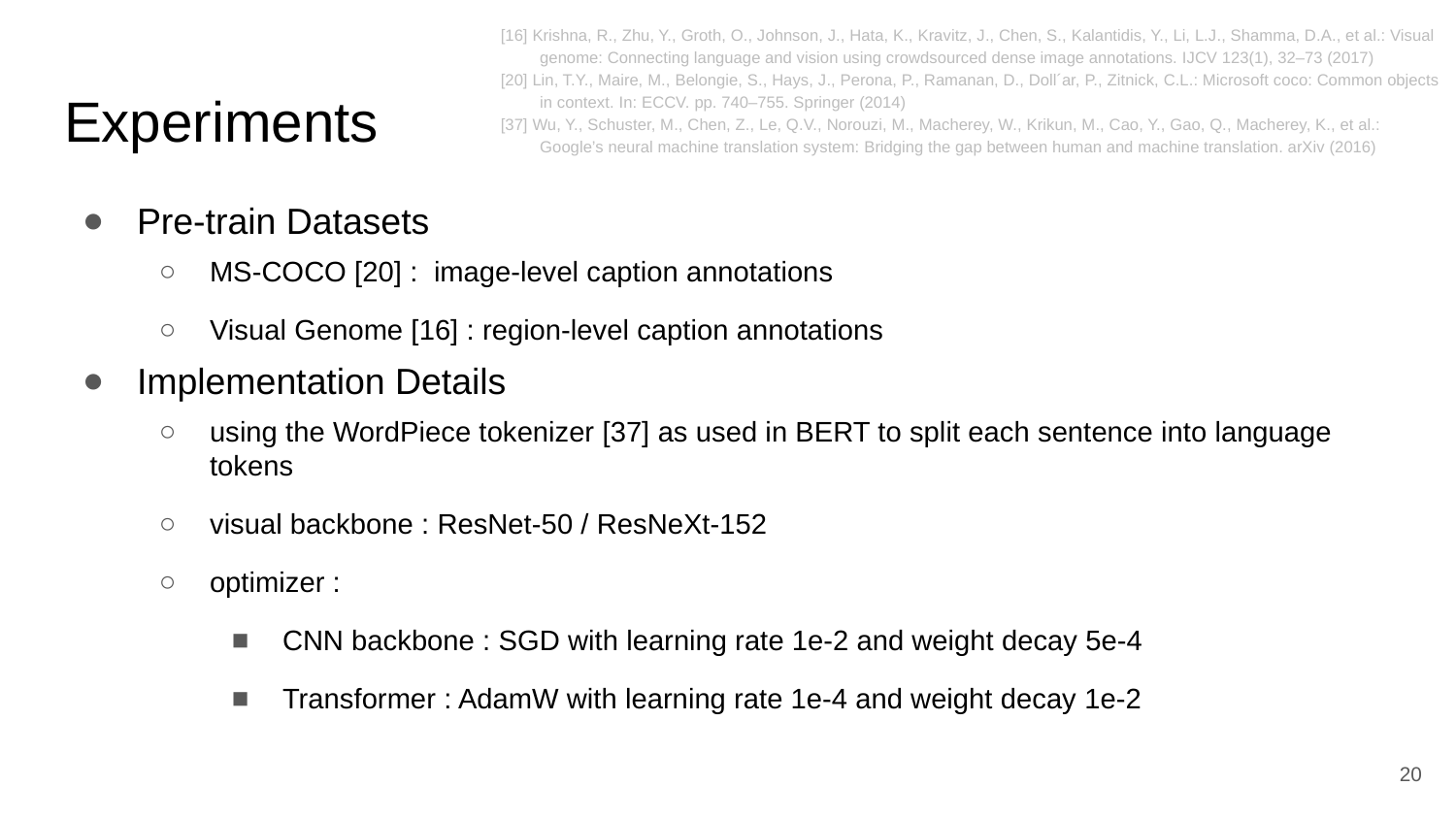

[16] Krishna, R., Zhu, Y., Groth, O., Johnson, J., Hata, K., Kravitz, J., Chen, S., Kalantidis, Y., Li, L.J., Shamma, D.A., et al.: Visual genome: Connecting language and vision using crowdsourced dense image annotations. IJCV 123(1), 32–73 (2017)
[20] Lin, T.Y., Maire, M., Belongie, S., Hays, J., Perona, P., Ramanan, D., Doll´ar, P., Zitnick, C.L.: Microsoft coco: Common objects in context. In: ECCV. pp. 740–755. Springer (2014)
[37] Wu, Y., Schuster, M., Chen, Z., Le, Q.V., Norouzi, M., Macherey, W., Krikun, M., Cao, Y., Gao, Q., Macherey, K., et al.: Google’s neural machine translation system: Bridging the gap between human and machine translation. arXiv (2016)
# Experiments
Pre-train Datasets
MS-COCO [20] :  image-level caption annotations
Visual Genome [16] : region-level caption annotations
Implementation Details
using the WordPiece tokenizer [37] as used in BERT to split each sentence into language tokens
visual backbone : ResNet-50 / ResNeXt-152
optimizer :
CNN backbone : SGD with learning rate 1e-2 and weight decay 5e-4
Transformer : AdamW with learning rate 1e-4 and weight decay 1e-2
20